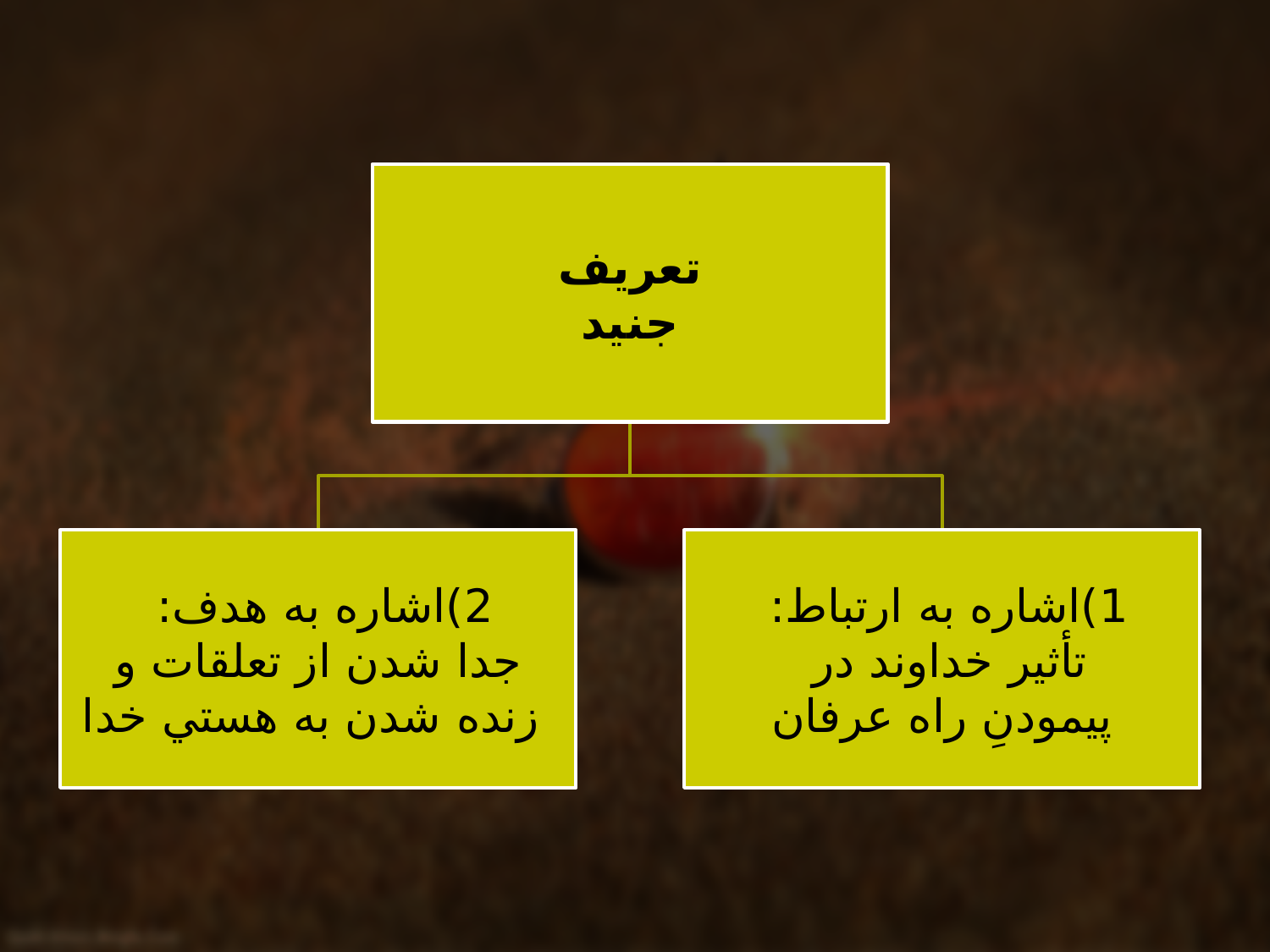

تعريف
جنيد
2)اشاره به هدف:
جدا شدن از تعلقات و
 زنده شدن به هستي خدا
1)اشاره به ارتباط:
تأثير خداوند در
پيمودنِ راه عرفان
#